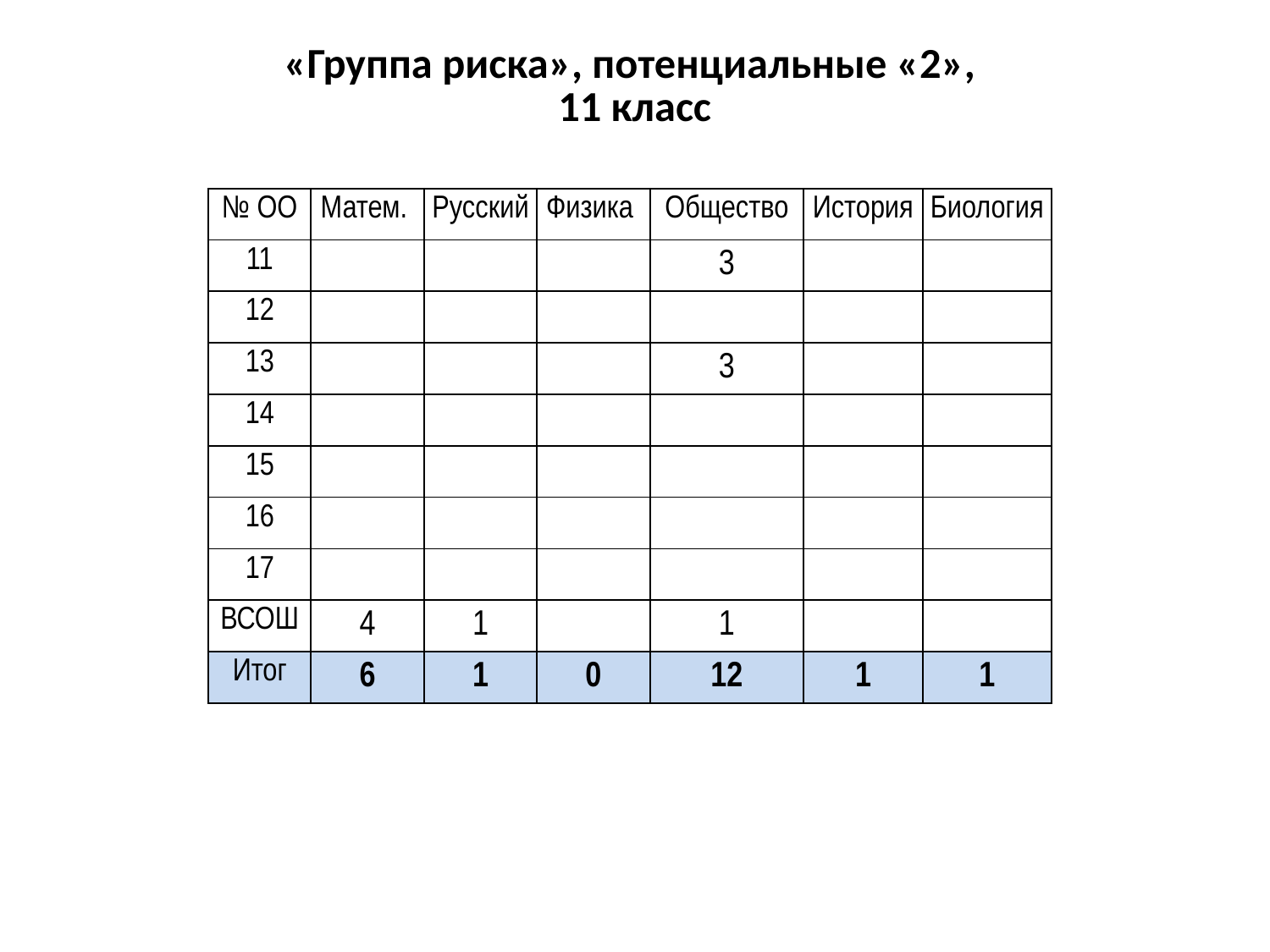

# «Группа риска», потенциальные «2», 11 класс
| № ОО | Матем. | Русский | Физика | Общество | История | Биология |
| --- | --- | --- | --- | --- | --- | --- |
| 11 |  |  |  | 3 |  |  |
| 12 |  |  |  |  |  |  |
| 13 |  |  |  | 3 |  |  |
| 14 |  |  |  |  |  |  |
| 15 |  |  |  |  |  |  |
| 16 |  |  |  |  |  |  |
| 17 |  |  |  |  |  |  |
| ВСОШ | 4 | 1 |  | 1 |  |  |
| Итог | 6 | 1 | 0 | 12 | 1 | 1 |